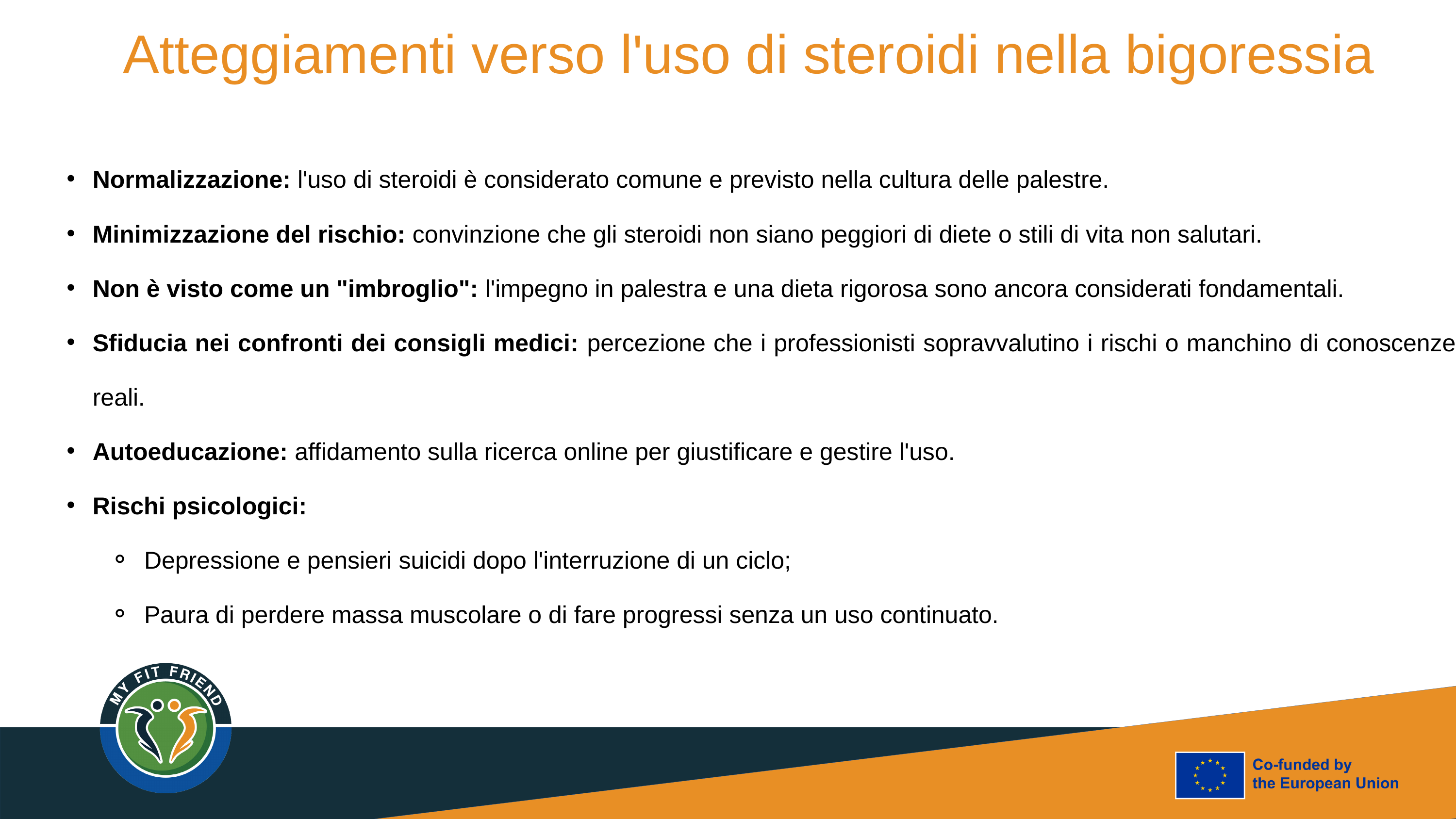

Atteggiamenti verso l'uso di steroidi nella bigoressia

Normalizzazione: l'uso di steroidi è considerato comune e previsto nella cultura delle palestre.
Minimizzazione del rischio: convinzione che gli steroidi non siano peggiori di diete o stili di vita non salutari.
Non è visto come un "imbroglio": l'impegno in palestra e una dieta rigorosa sono ancora considerati fondamentali.
Sfiducia nei confronti dei consigli medici: percezione che i professionisti sopravvalutino i rischi o manchino di conoscenze reali.
Autoeducazione: affidamento sulla ricerca online per giustificare e gestire l'uso.
Rischi psicologici:
Depressione e pensieri suicidi dopo l'interruzione di un ciclo;
Paura di perdere massa muscolare o di fare progressi senza un uso continuato.